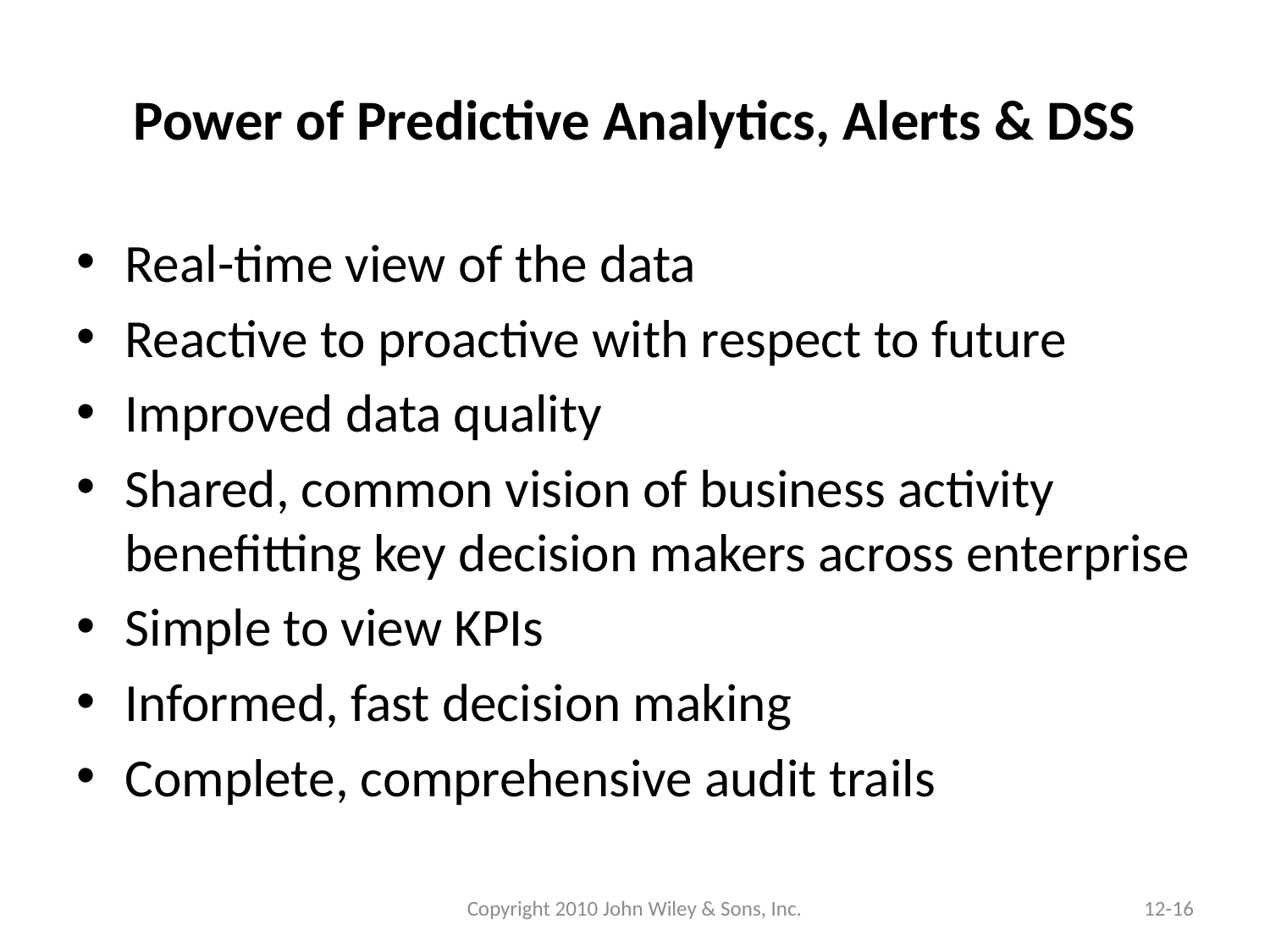

# Power of Predictive Analytics, Alerts & DSS
Real-time view of the data
Reactive to proactive with respect to future
Improved data quality
Shared, common vision of business activity benefitting key decision makers across enterprise
Simple to view KPIs
Informed, fast decision making
Complete, comprehensive audit trails
Copyright 2010 John Wiley & Sons, Inc.
12-16